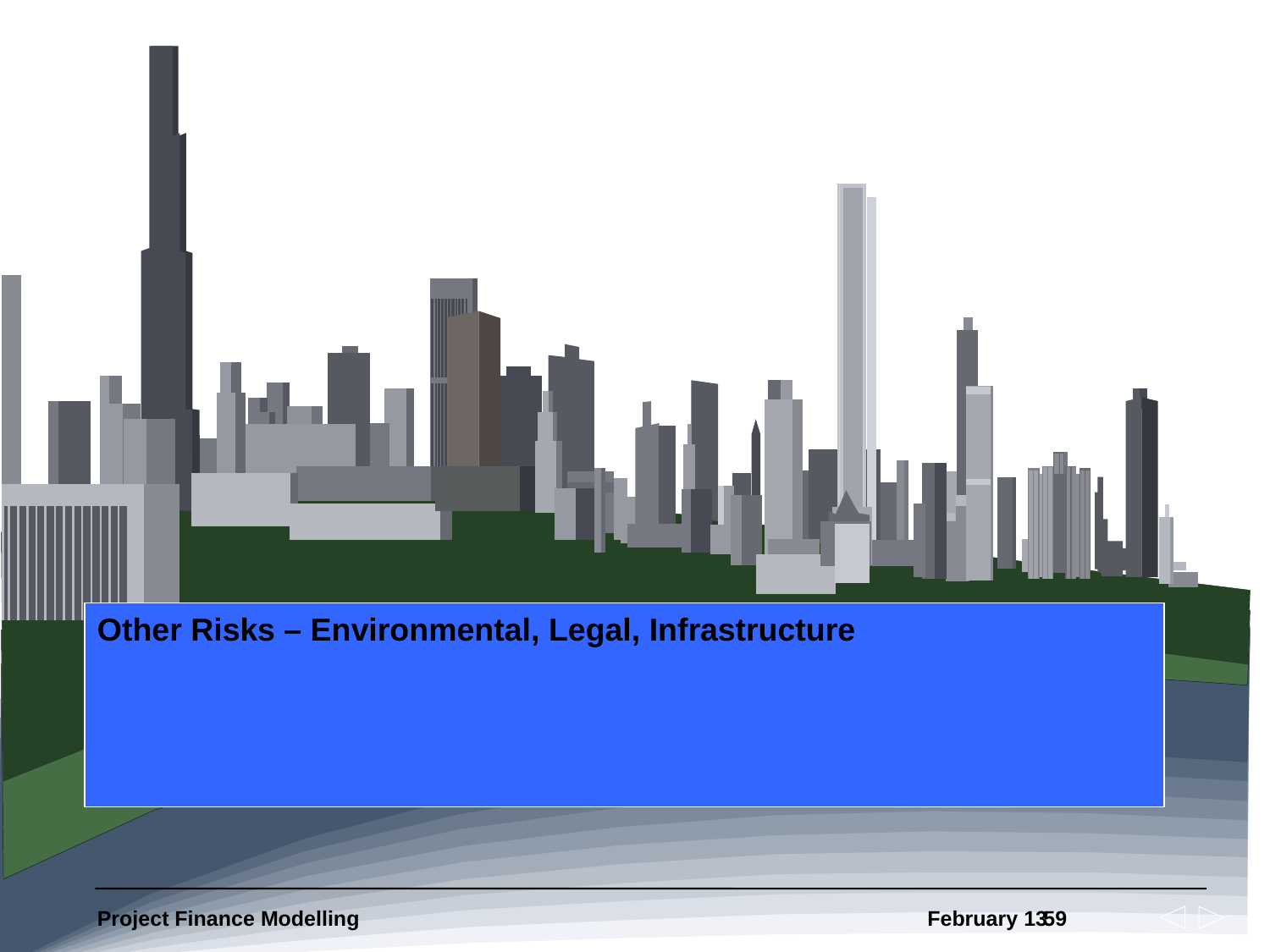

# Other Risks – Environmental, Legal, Infrastructure